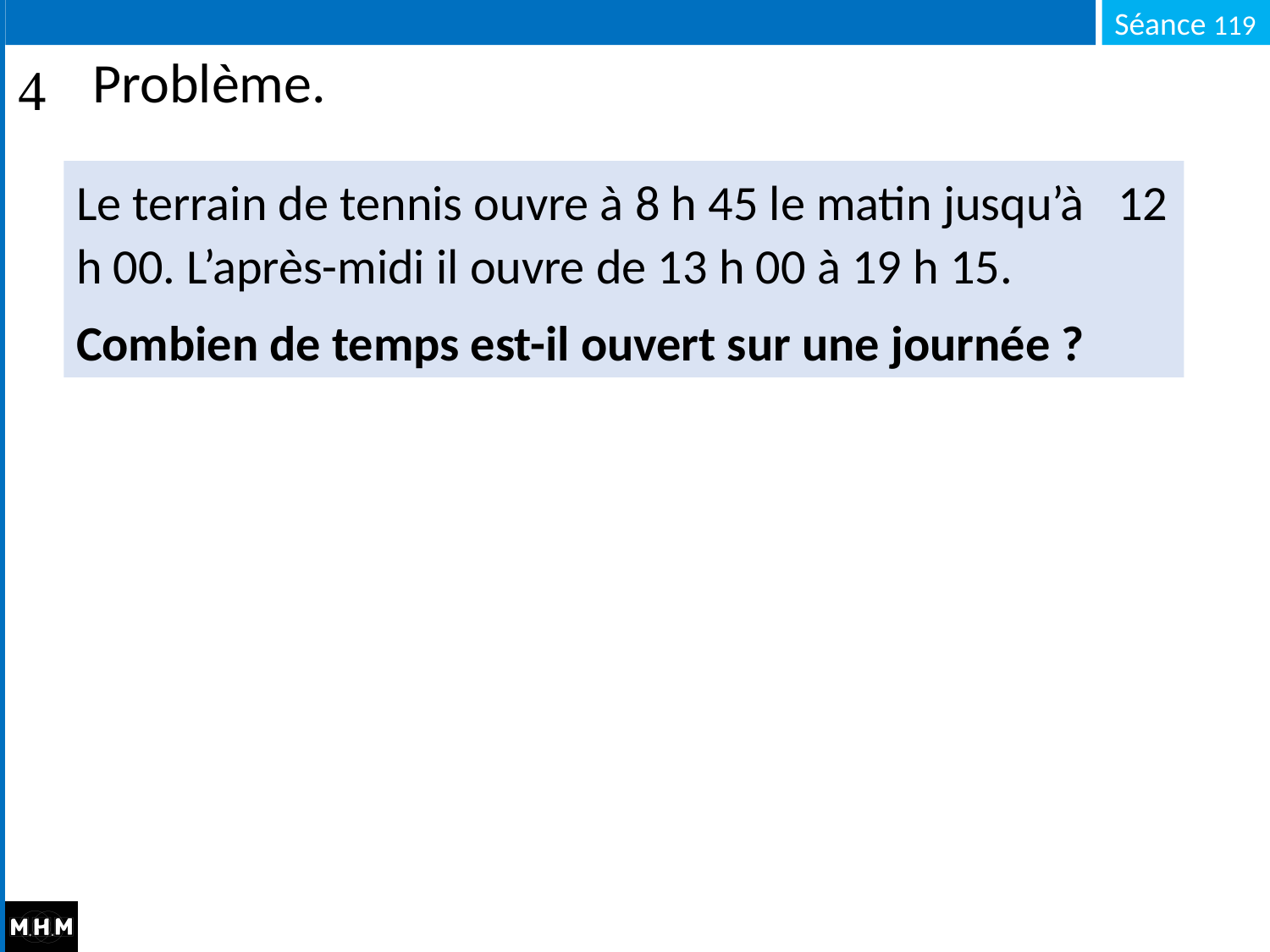

# Problème.
Le terrain de tennis ouvre à 8 h 45 le matin jusqu’à   12 h 00. L’après-midi il ouvre de 13 h 00 à 19 h 15.
Combien de temps est-il ouvert sur une journée ?